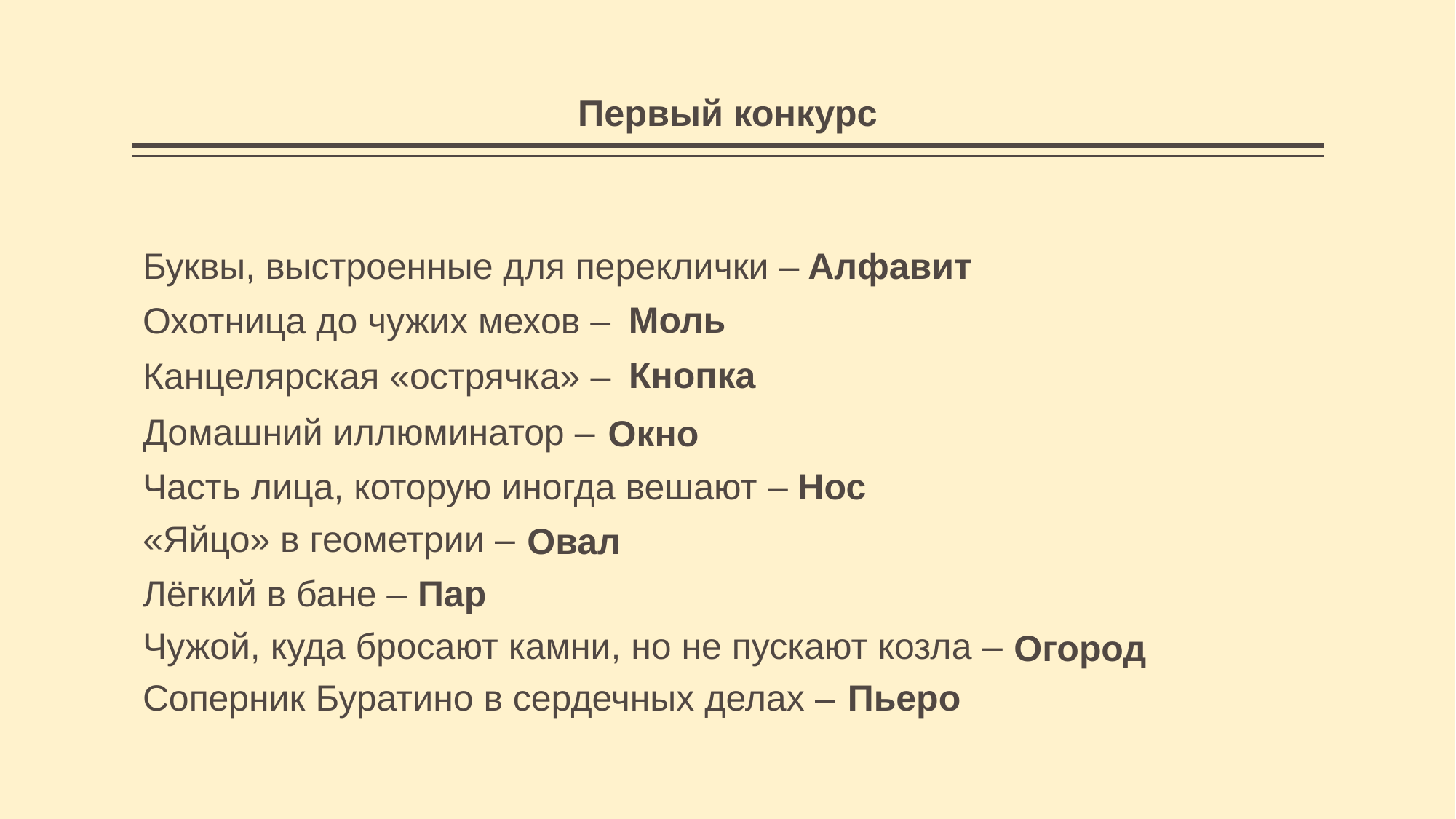

# Первый конкурс
Алфавит
Буквы, выстроенные для переклички –
Моль
Охотница до чужих мехов –
Кнопка
Канцелярская «острячка» –
Домашний иллюминатор –
Окно
 Нос
Часть лица, которую иногда вешают –
«Яйцо» в геометрии –
Овал
Лёгкий в бане –
Пар
Чужой, куда бросают камни, но не пускают козла –
Огород
Соперник Буратино в сердечных делах –
Пьеро